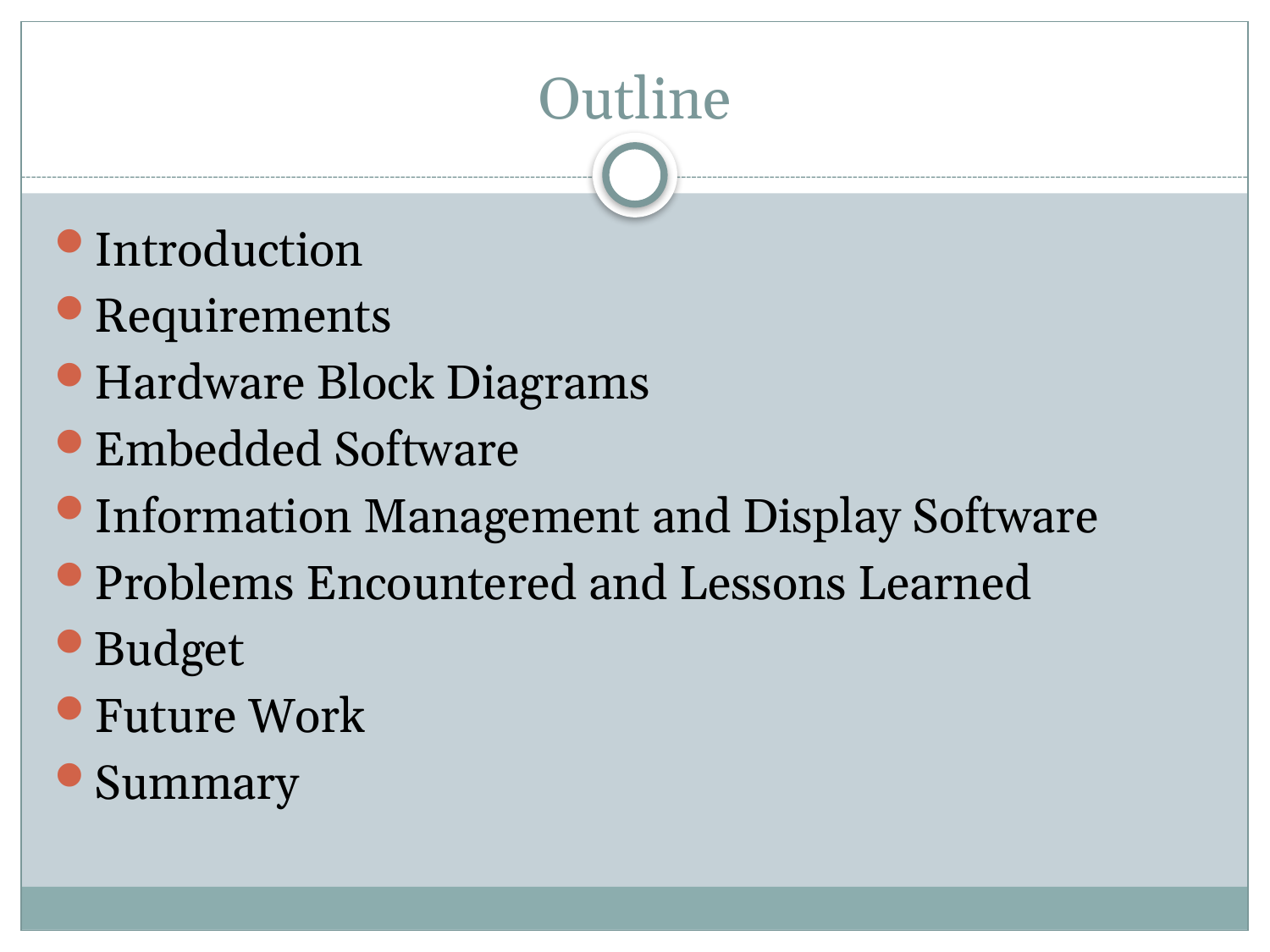

# Outline
Introduction
Requirements
Hardware Block Diagrams
Embedded Software
Information Management and Display Software
Problems Encountered and Lessons Learned
Budget
Future Work
Summary